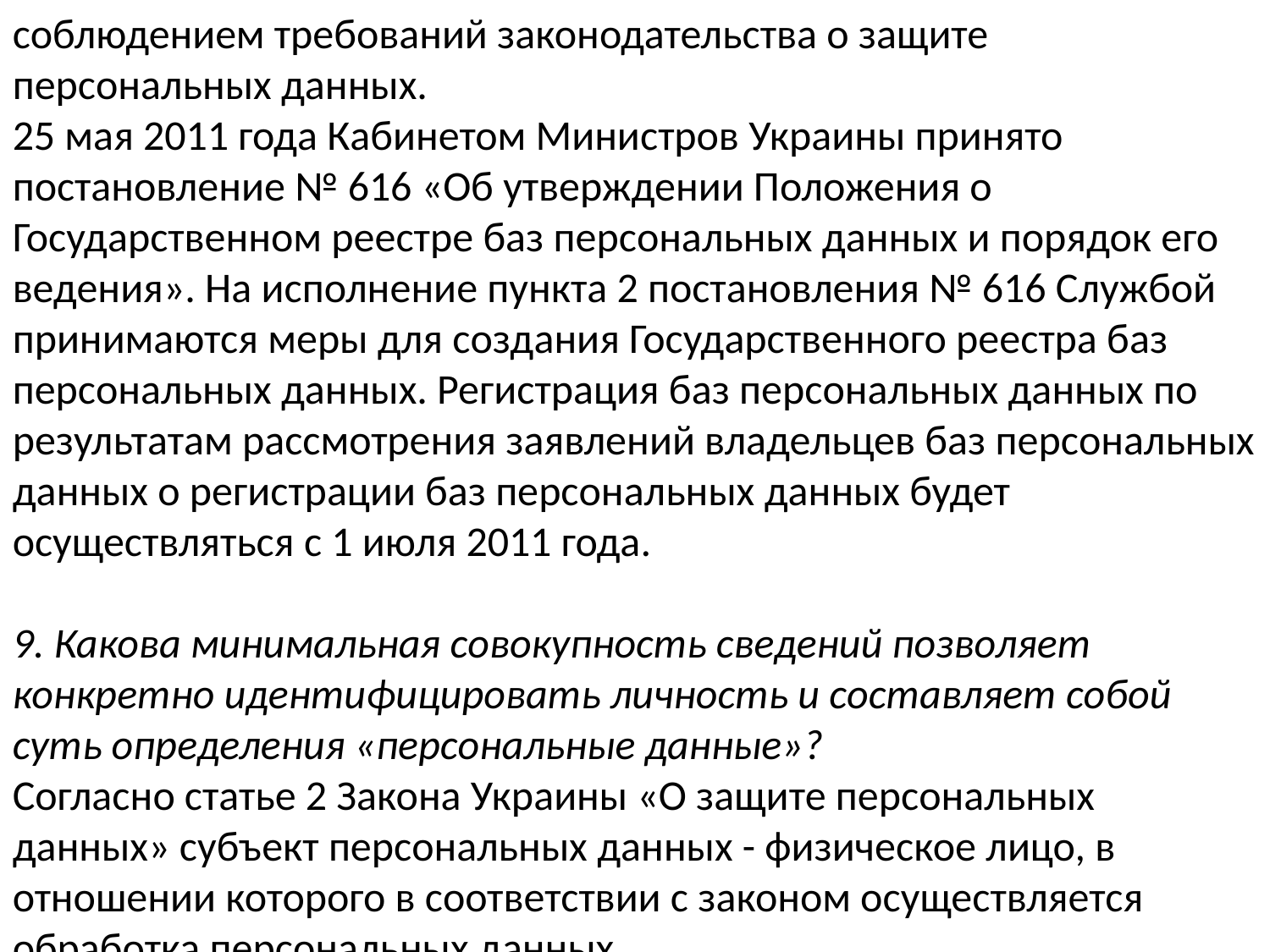

соблюдением требований законодательства о защите персональных данных.
25 мая 2011 года Кабинетом Министров Украины принято постановление № 616 «Об утверждении Положения о Государственном реестре баз персональных данных и порядок его ведения». На исполнение пункта 2 постановления № 616 Службой принимаются меры для создания Государственного реестра баз персональных данных. Регистрация баз персональных данных по результатам рассмотрения заявлений владельцев баз персональных данных о регистрации баз персональных данных будет осуществляться с 1 июля 2011 года.

9. Какова минимальная совокупность сведений позволяет конкретно идентифицировать личность и составляет собой суть определения «персональные данные»?
Согласно статье 2 Закона Украины «О защите персональных данных» субъект персональных данных - физическое лицо, в отношении которого в соответствии с законом осуществляется обработка персональных данных.